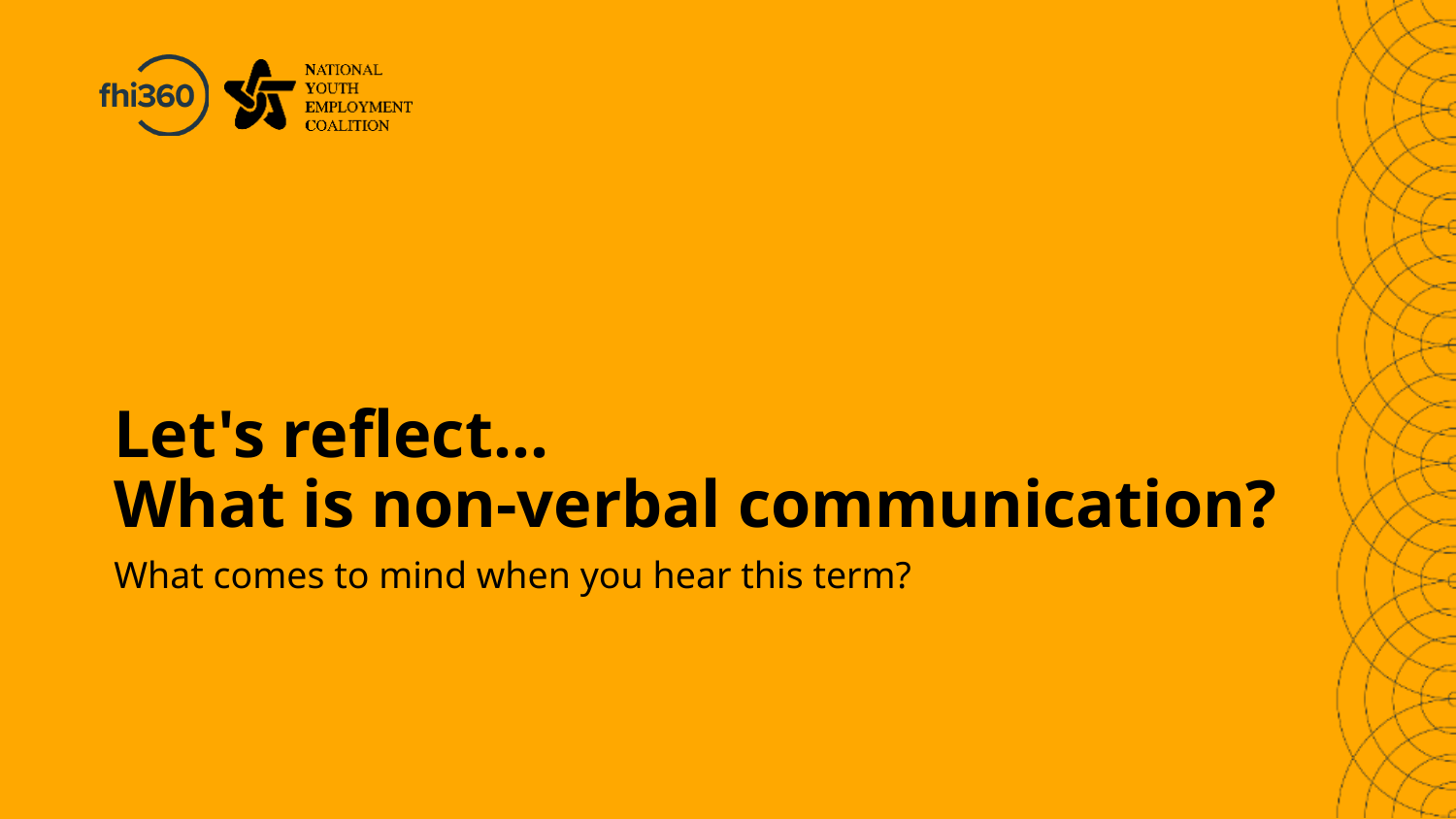

# Let's reflect... What is non-verbal communication?
What comes to mind when you hear this term?